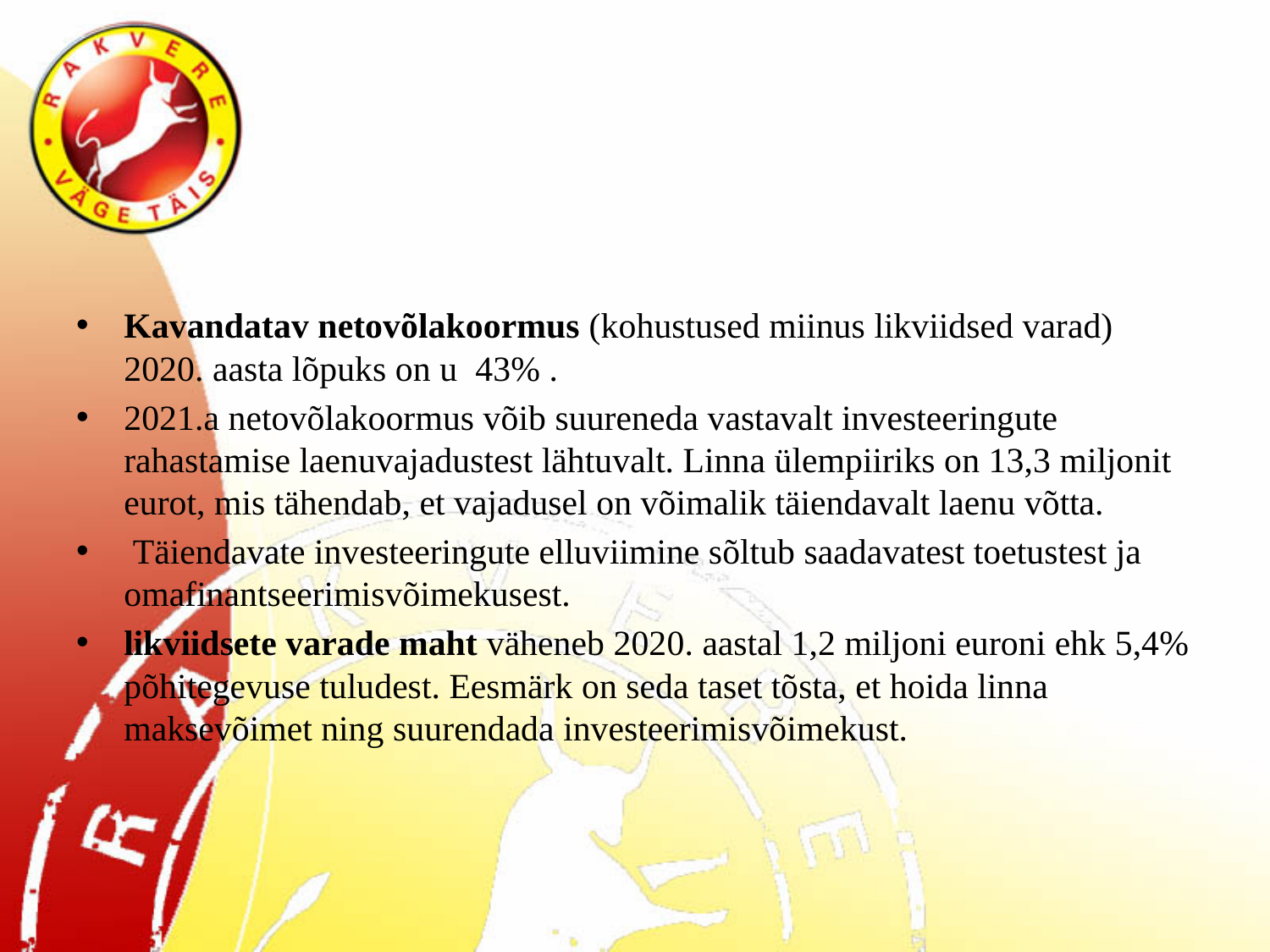

#

Kavandatav netovõlakoormus (kohustused miinus likviidsed varad)  2020. aasta lõpuks on u  43% .
2021.a netovõlakoormus võib suureneda vastavalt investeeringute rahastamise laenuvajadustest lähtuvalt. Linna ülempiiriks on 13,3 miljonit eurot, mis tähendab, et vajadusel on võimalik täiendavalt laenu võtta.
 Täiendavate investeeringute elluviimine sõltub saadavatest toetustest ja omafinantseerimisvõimekusest.
likviidsete varade maht väheneb 2020. aastal 1,2 miljoni euroni ehk 5,4% põhitegevuse tuludest. Eesmärk on seda taset tõsta, et hoida linna maksevõimet ning suurendada investeerimisvõimekust.